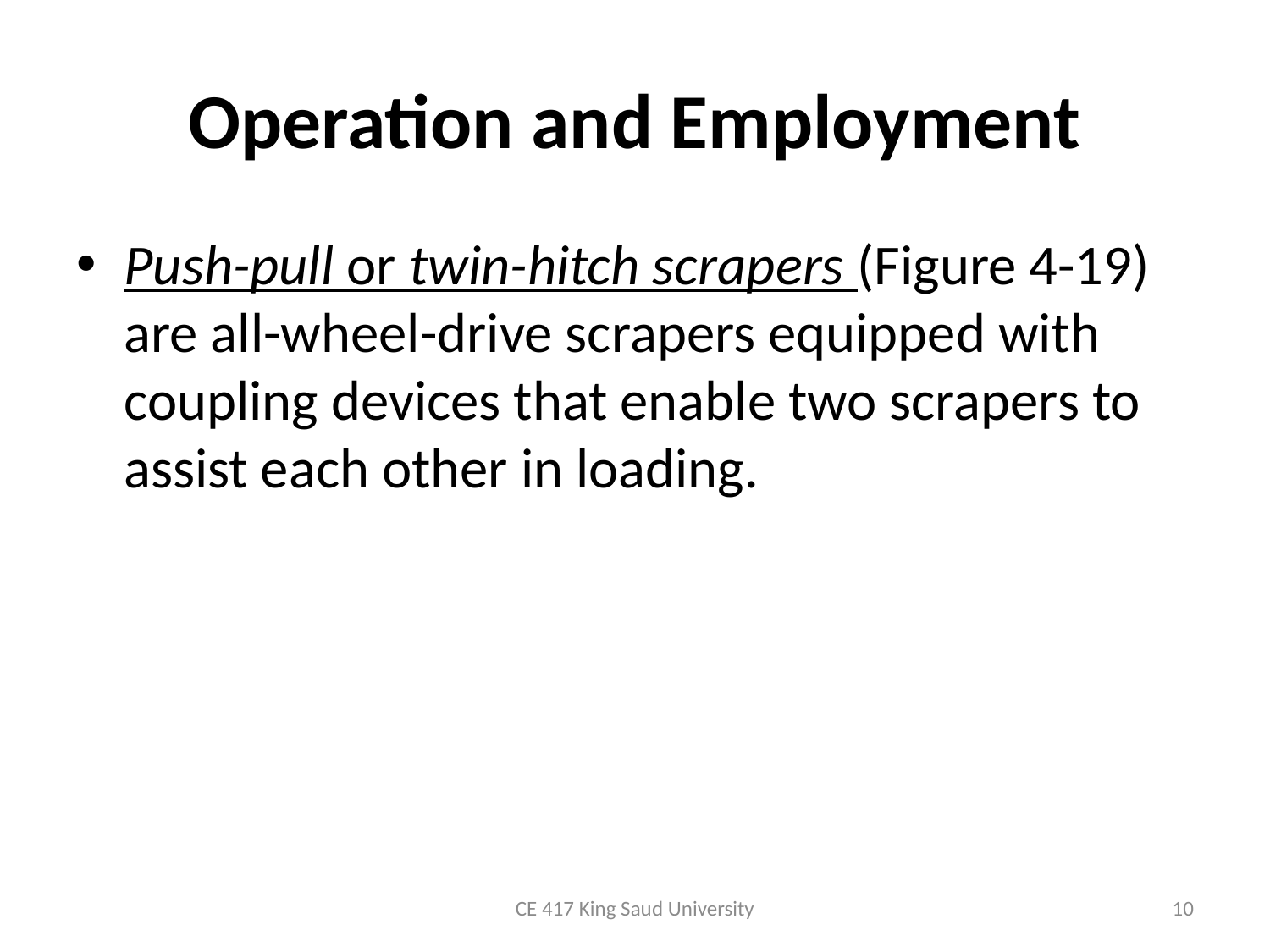

# Operation and Employment
Push-pull or twin-hitch scrapers (Figure 4-19) are all-wheel-drive scrapers equipped with coupling devices that enable two scrapers to assist each other in loading.
CE 417 King Saud University
10